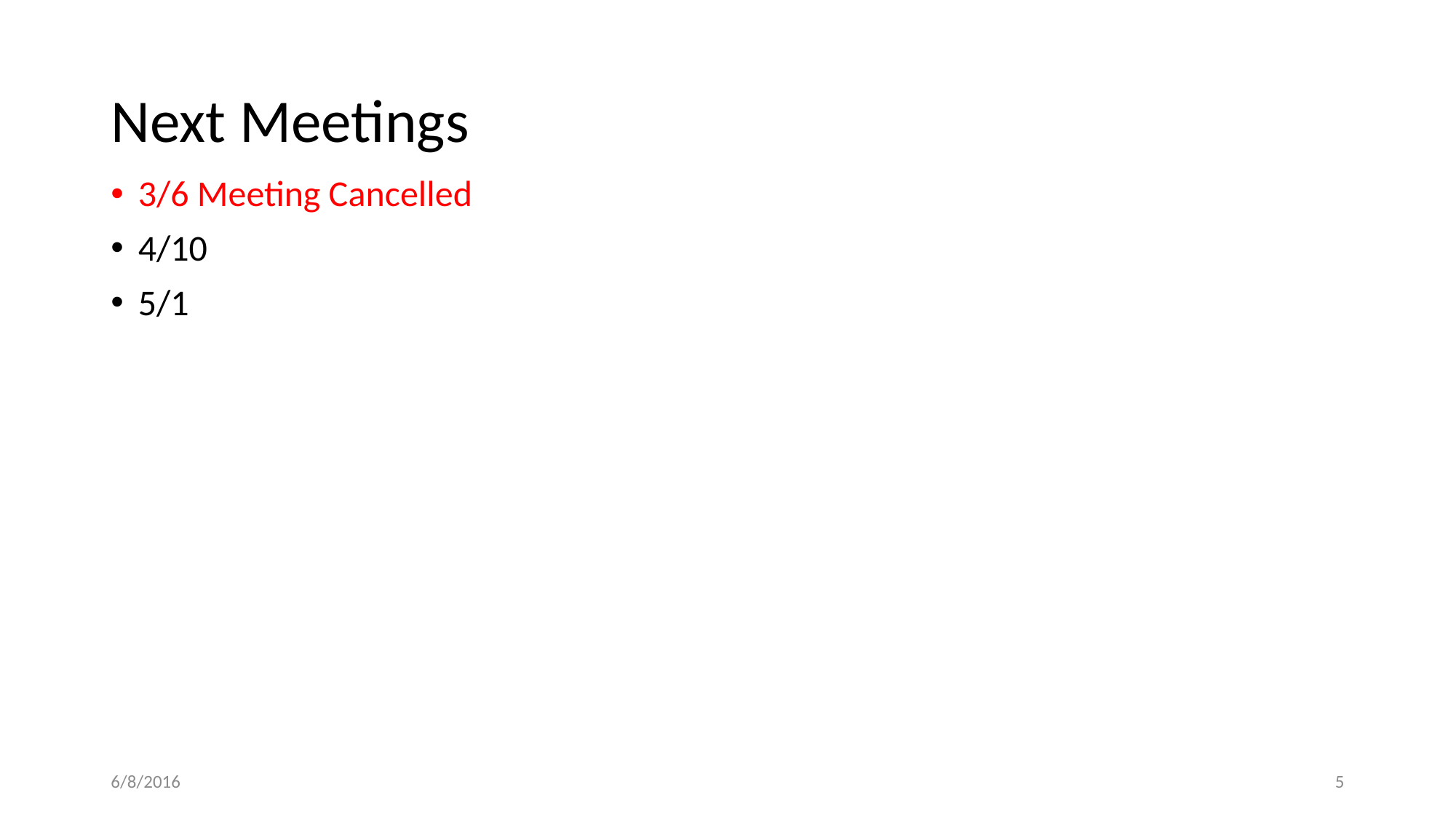

# Next Meetings
3/6 Meeting Cancelled
4/10
5/1
6/8/2016
5